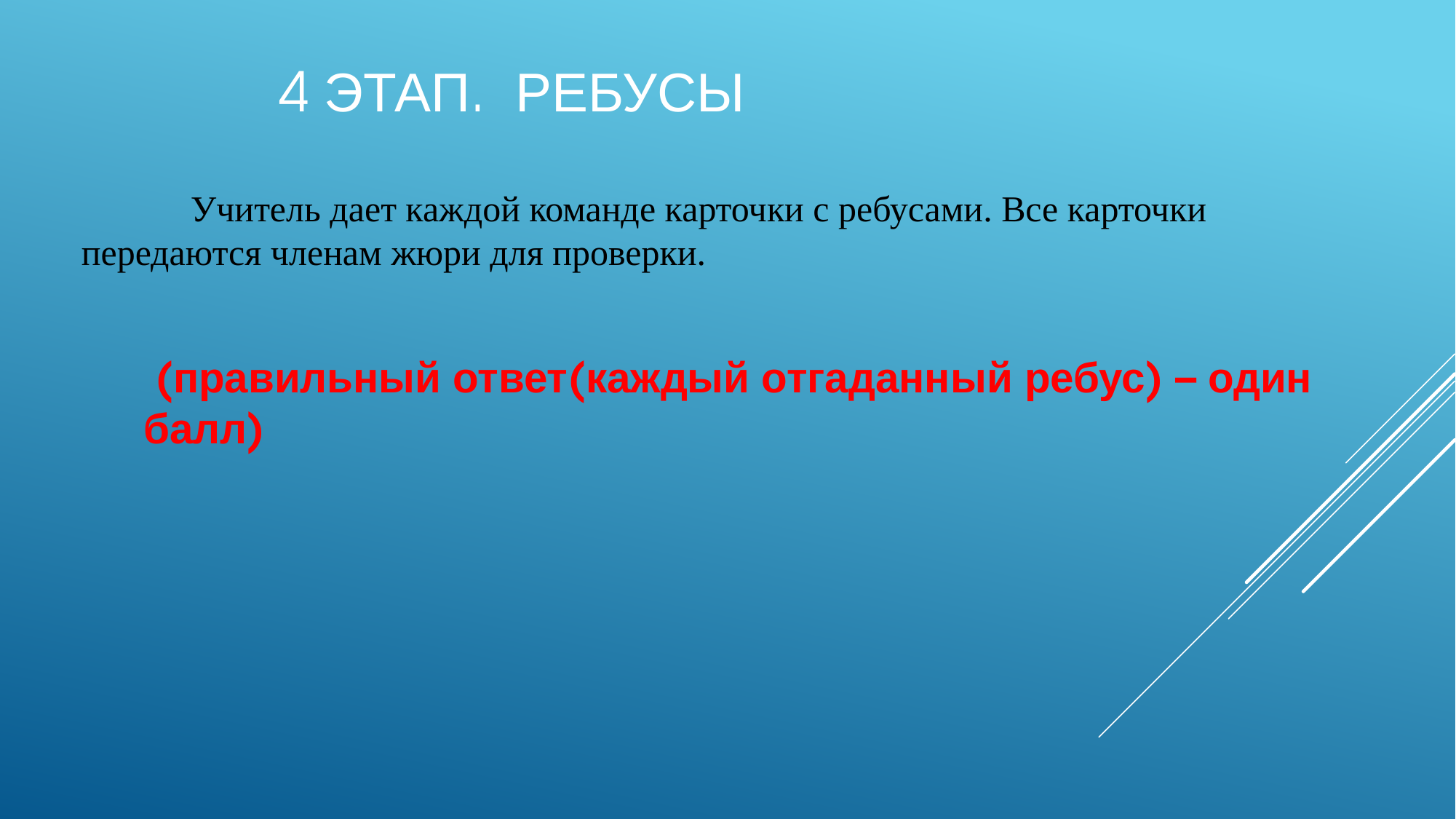

# 4 этап.  ребусы
	Учитель дает каждой команде карточки с ребусами. Все карточки передаются членам жюри для проверки.
 (правильный ответ(каждый отгаданный ребус) – один балл)